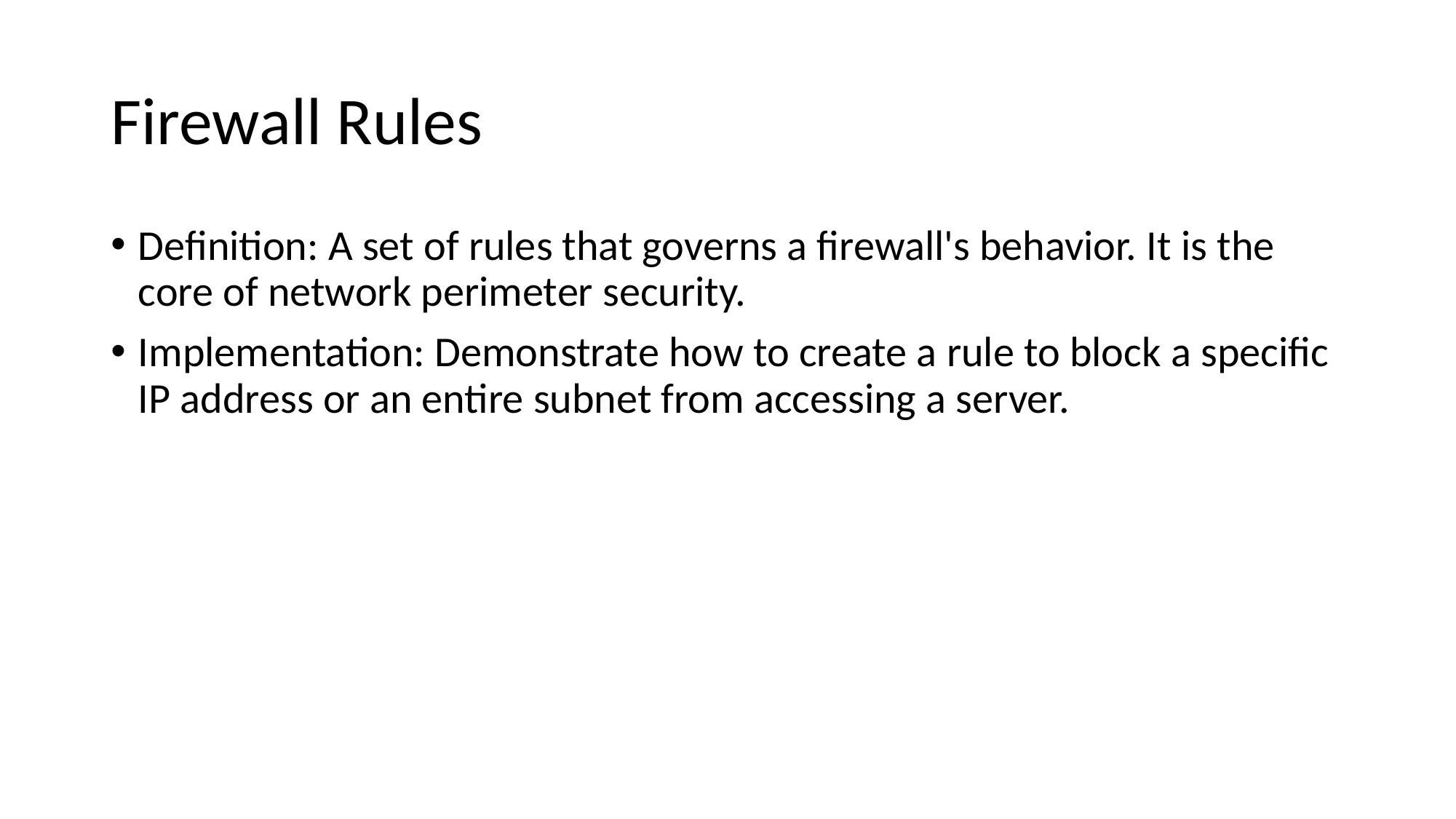

# Firewall Rules
Definition: A set of rules that governs a firewall's behavior. It is the core of network perimeter security.
Implementation: Demonstrate how to create a rule to block a specific IP address or an entire subnet from accessing a server.